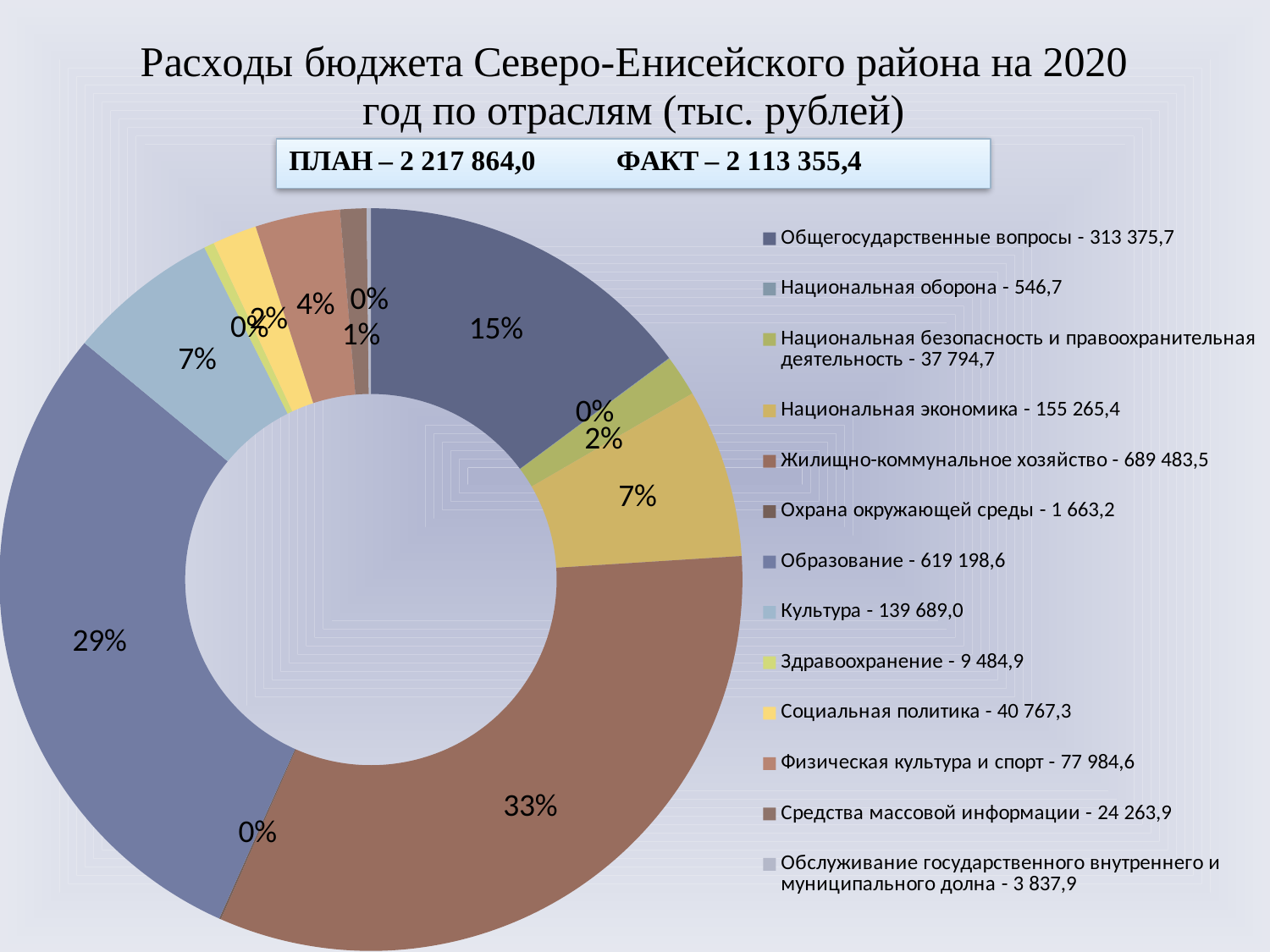

### Chart: Расходы бюджета Северо-Енисейского района на 2020 год по отраслям (тыс. рублей)

| Category | Расходы на 2020 год по отраслям |
|---|---|
| Общегосударственные вопросы - 313 375,7 | 313375.7 |
| Национальная оборона - 546,7 | 546.7 |
| Национальная безопасность и правоохранительная деятельность - 37 794,7 | 37794.7 |
| Национальная экономика - 155 265,4 | 155265.4 |
| Жилищно-коммунальное хозяйство - 689 483,5 | 689483.5 |
| Охрана окружающей среды - 1 663,2 | 1663.2 |
| Образование - 619 198,6 | 619198.6 |
| Культура - 139 689,0 | 139689.0 |
| Здравоохранение - 9 484,9 | 9484.9 |
| Социальная политика - 40 767,3 | 40767.3 |
| Физическая культура и спорт - 77 984,6 | 77984.6 |
| Средства массовой информации - 24 263,9 | 24263.9 |
| Обслуживание государственного внутреннего и муниципального долна - 3 837,9 | 3837.9 |